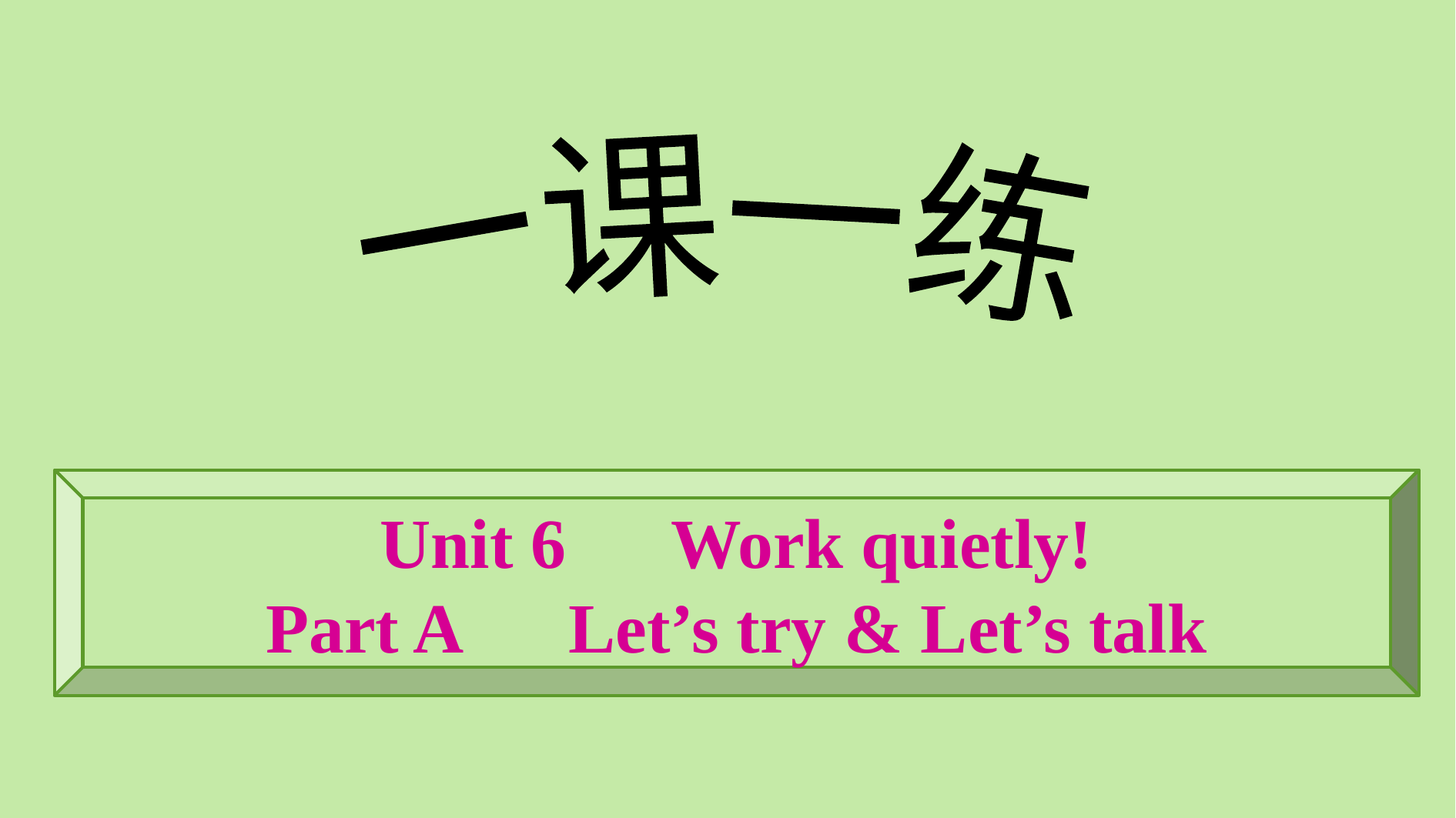

Unit 6　Work quietly!
Part A　Let’s try & Let’s talk